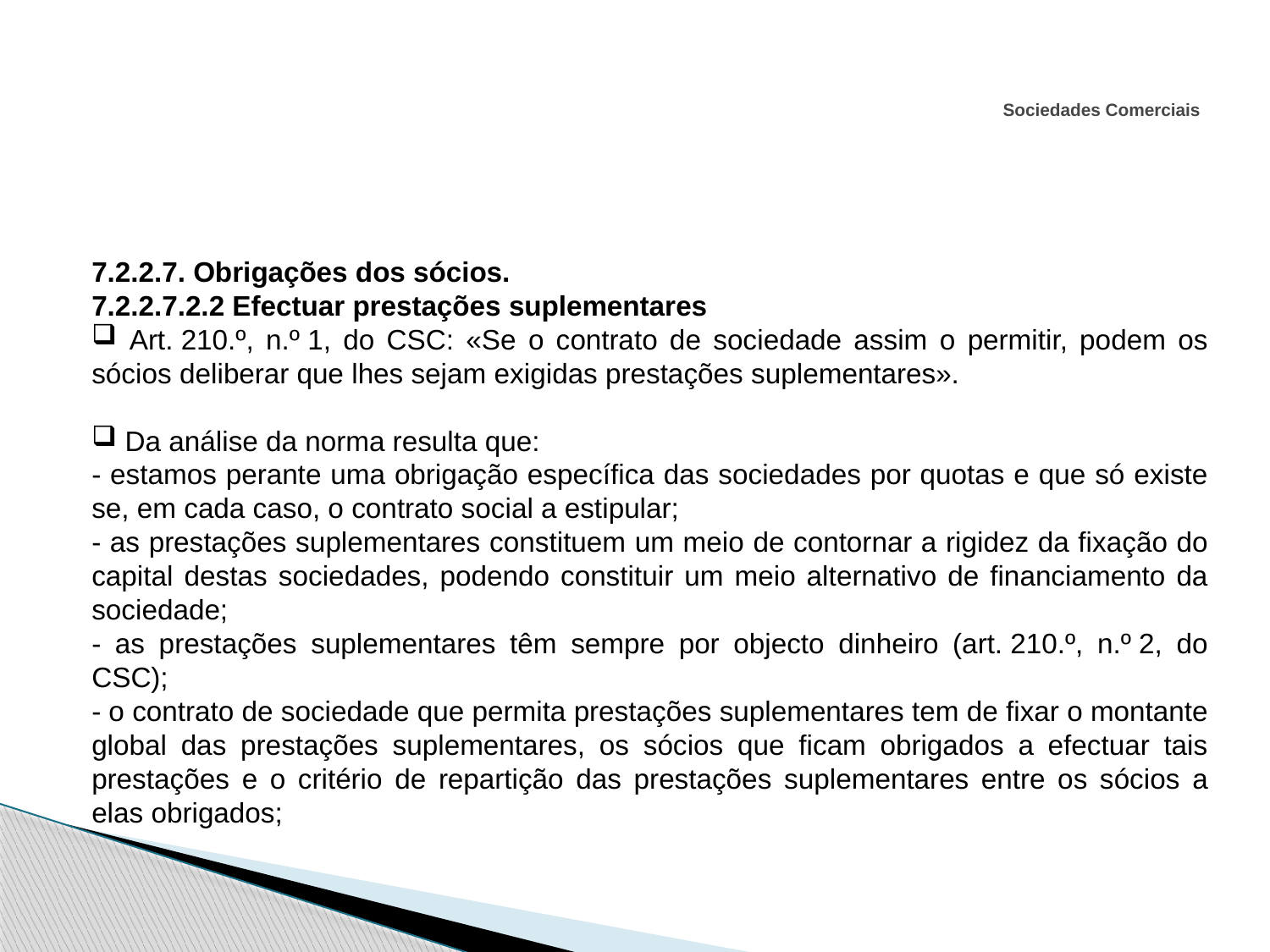

# Sociedades Comerciais

7.2.2.7. Obrigações dos sócios.
7.2.2.7.2.2 Efectuar prestações suplementares
 Art. 210.º, n.º 1, do CSC: «Se o contrato de sociedade assim o permitir, podem os sócios deliberar que lhes sejam exigidas prestações suplementares».

 Da análise da norma resulta que:
- estamos perante uma obrigação específica das sociedades por quotas e que só existe se, em cada caso, o contrato social a estipular;
- as prestações suplementares constituem um meio de contornar a rigidez da fixação do capital destas sociedades, podendo constituir um meio alternativo de financiamento da sociedade;
- as prestações suplementares têm sempre por objecto dinheiro (art. 210.º, n.º 2, do CSC);
- o contrato de sociedade que permita prestações suplementares tem de fixar o montante global das prestações suplementares, os sócios que ficam obrigados a efectuar tais prestações e o critério de repartição das prestações suplementares entre os sócios a elas obrigados;